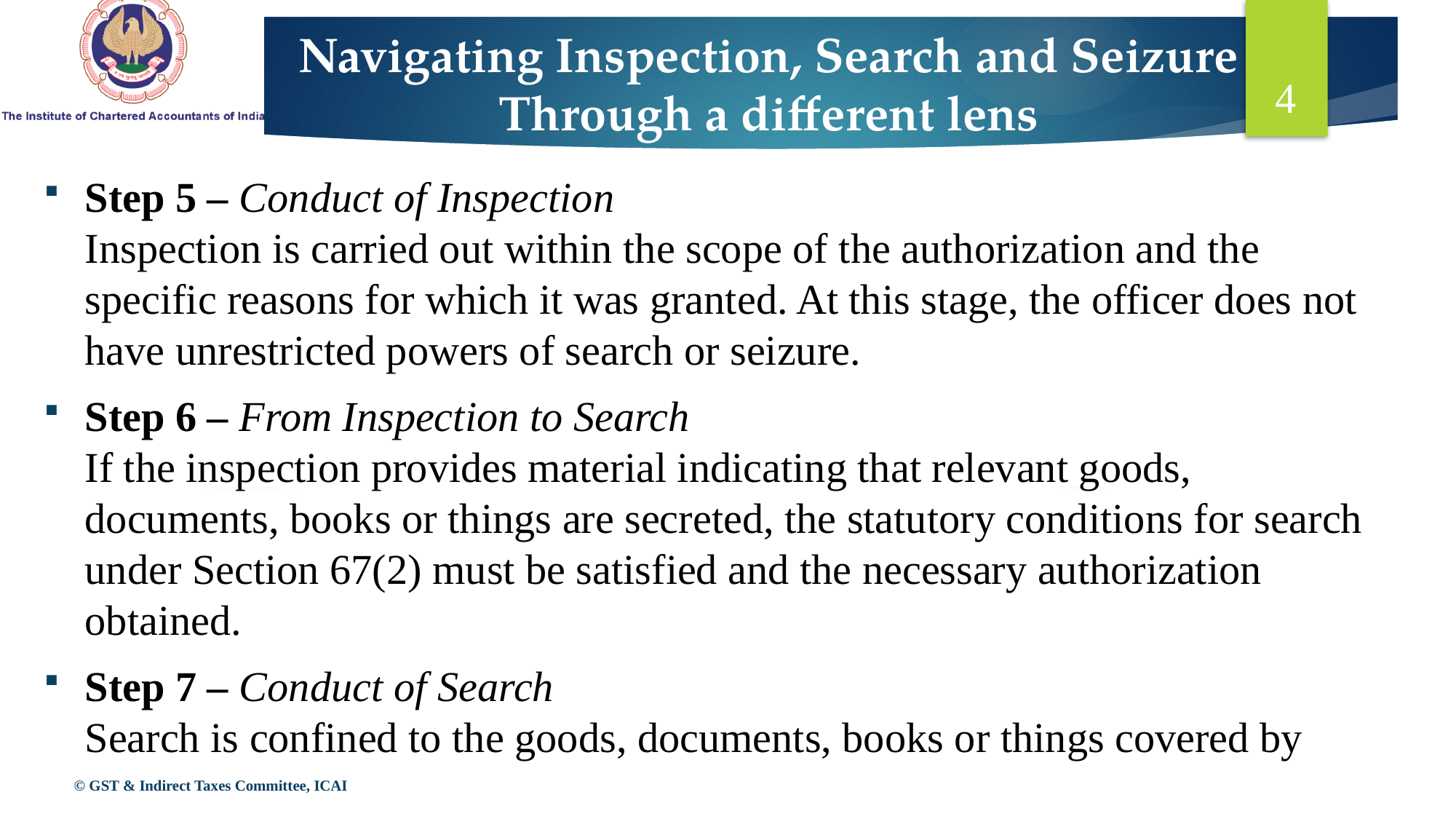

# Navigating Inspection, Search and Seizure Through a different lens
4
Step 5 – Conduct of Inspection
Inspection is carried out within the scope of the authorization and the specific reasons for which it was granted. At this stage, the officer does not have unrestricted powers of search or seizure.
Step 6 – From Inspection to Search
If the inspection provides material indicating that relevant goods, documents, books or things are secreted, the statutory conditions for search under Section 67(2) must be satisfied and the necessary authorization obtained.
Step 7 – Conduct of Search
Search is confined to the goods, documents, books or things covered by
© GST & Indirect Taxes Committee, ICAI